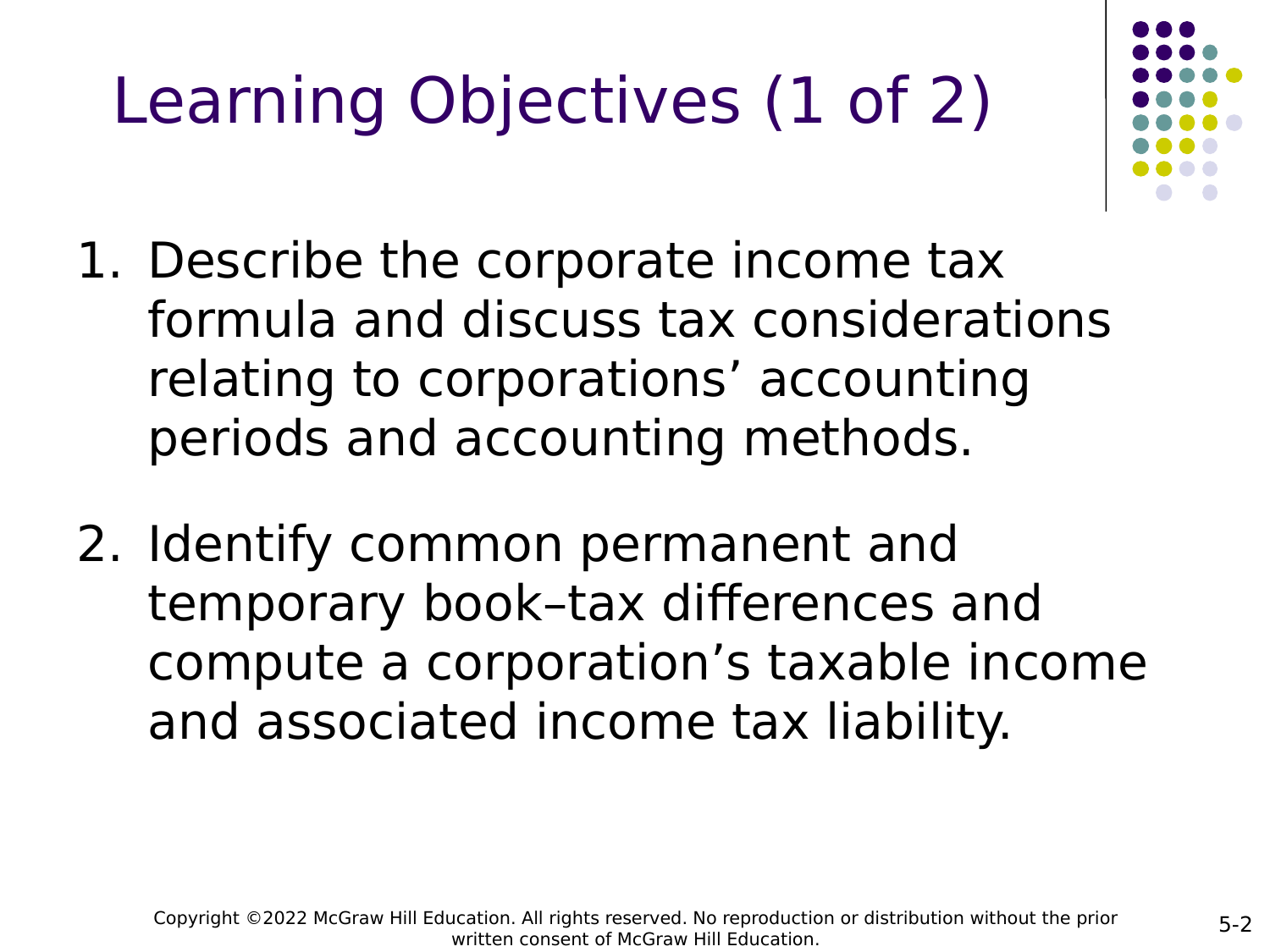

# Learning Objectives (1 of 2)
Describe the corporate income tax formula and discuss tax considerations relating to corporations’ accounting periods and accounting methods.

Identify common permanent and temporary book–tax differences and compute a corporation’s taxable income and associated income tax liability.
5-2